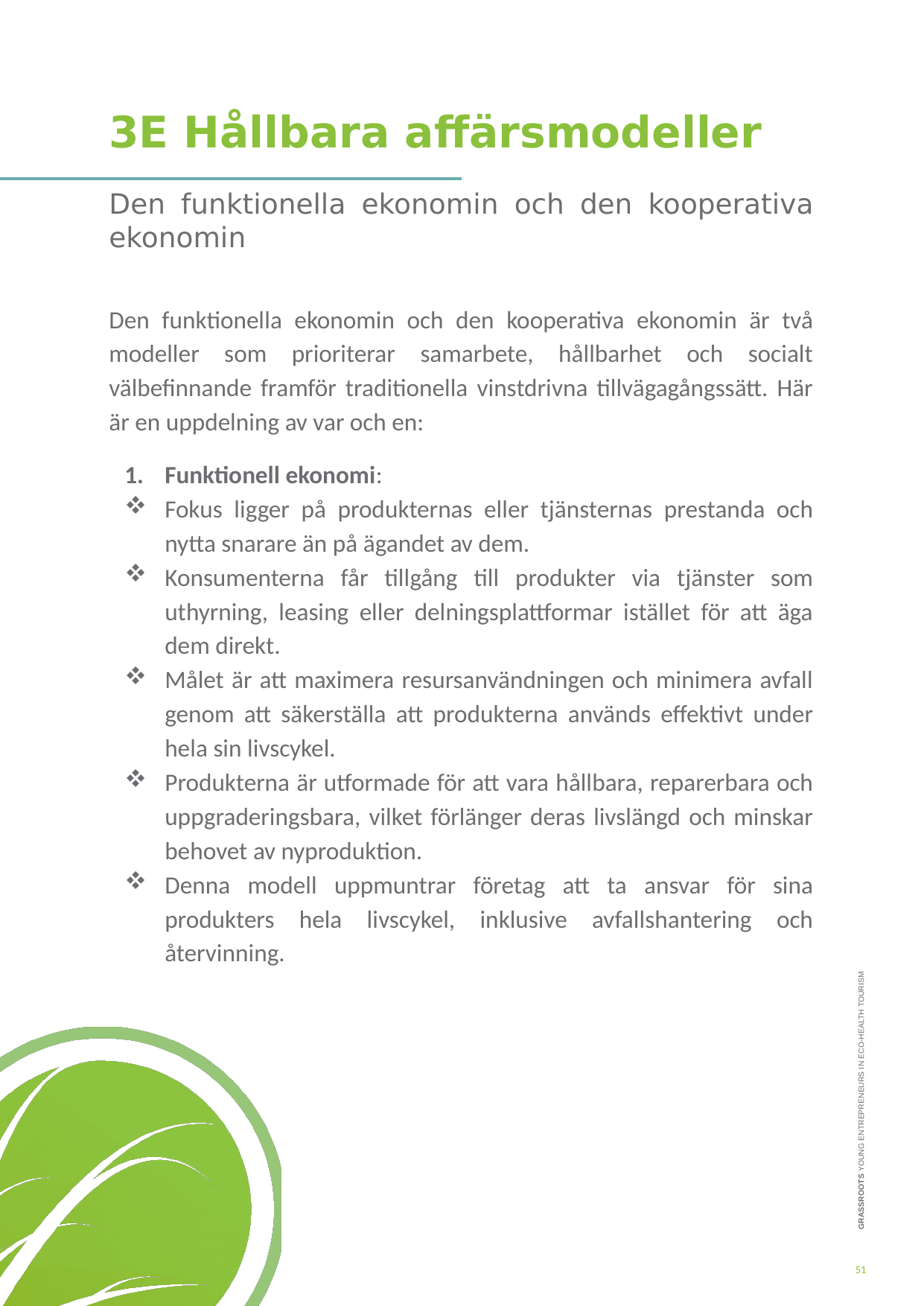

3E Hållbara affärsmodeller
Den funktionella ekonomin och den kooperativa ekonomin
Den funktionella ekonomin och den kooperativa ekonomin är två modeller som prioriterar samarbete, hållbarhet och socialt välbefinnande framför traditionella vinstdrivna tillvägagångssätt. Här är en uppdelning av var och en:
Funktionell ekonomi:
Fokus ligger på produkternas eller tjänsternas prestanda och nytta snarare än på ägandet av dem.
Konsumenterna får tillgång till produkter via tjänster som uthyrning, leasing eller delningsplattformar istället för att äga dem direkt.
Målet är att maximera resursanvändningen och minimera avfall genom att säkerställa att produkterna används effektivt under hela sin livscykel.
Produkterna är utformade för att vara hållbara, reparerbara och uppgraderingsbara, vilket förlänger deras livslängd och minskar behovet av nyproduktion.
Denna modell uppmuntrar företag att ta ansvar för sina produkters hela livscykel, inklusive avfallshantering och återvinning.

51